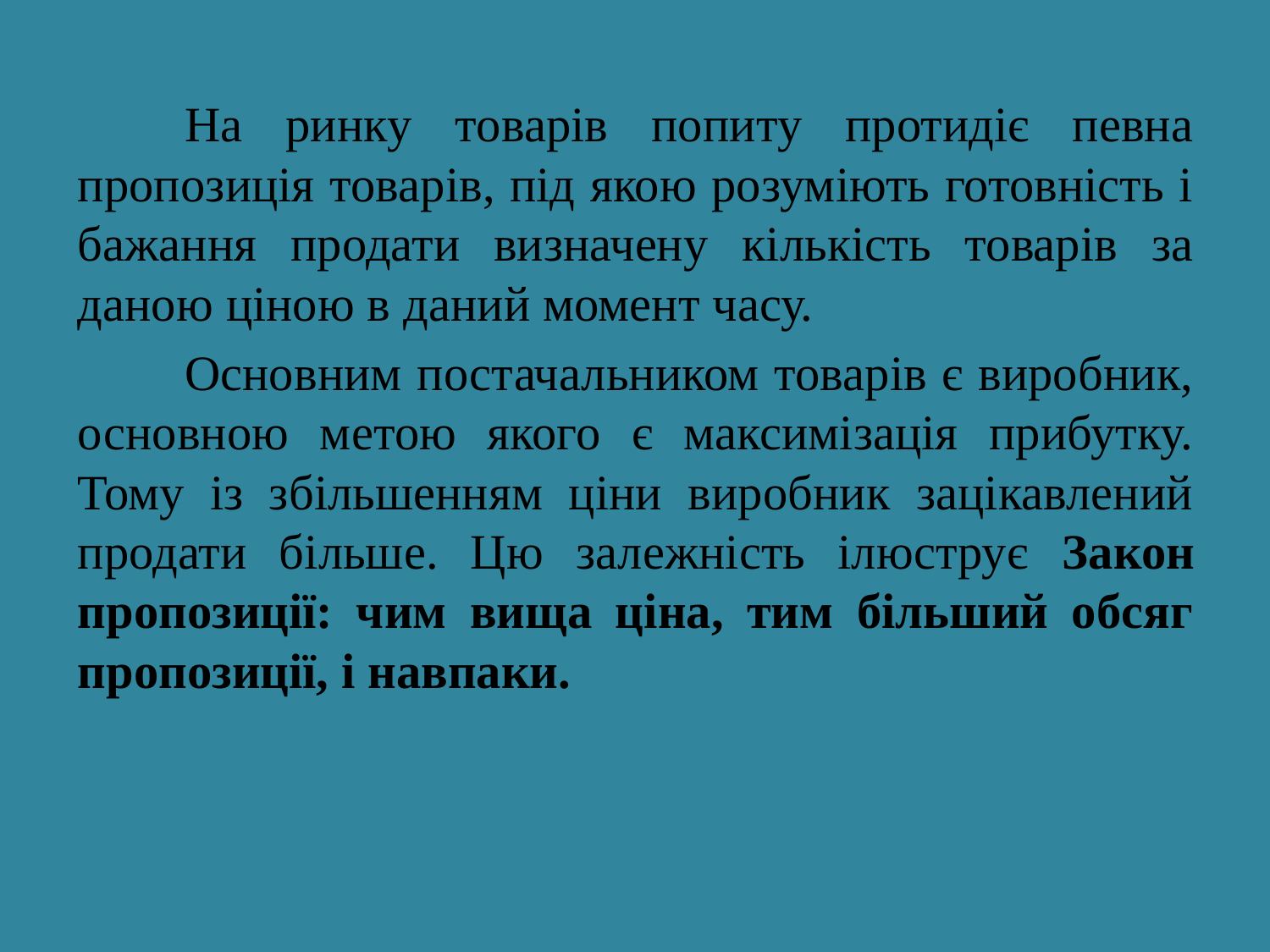

На ринку товарів попиту протидіє певна пропозиція товарів, під якою розуміють готовність і бажання продати визначену кількість товарів за даною ціною в даний момент часу.
Основним постачальником товарів є виробник, основною метою якого є максимізація прибутку. Тому із збільшенням ціни виробник зацікавлений продати більше. Цю залежність ілюструє Закон пропозиції: чим вища ціна, тим більший обсяг пропозиції, і навпаки.